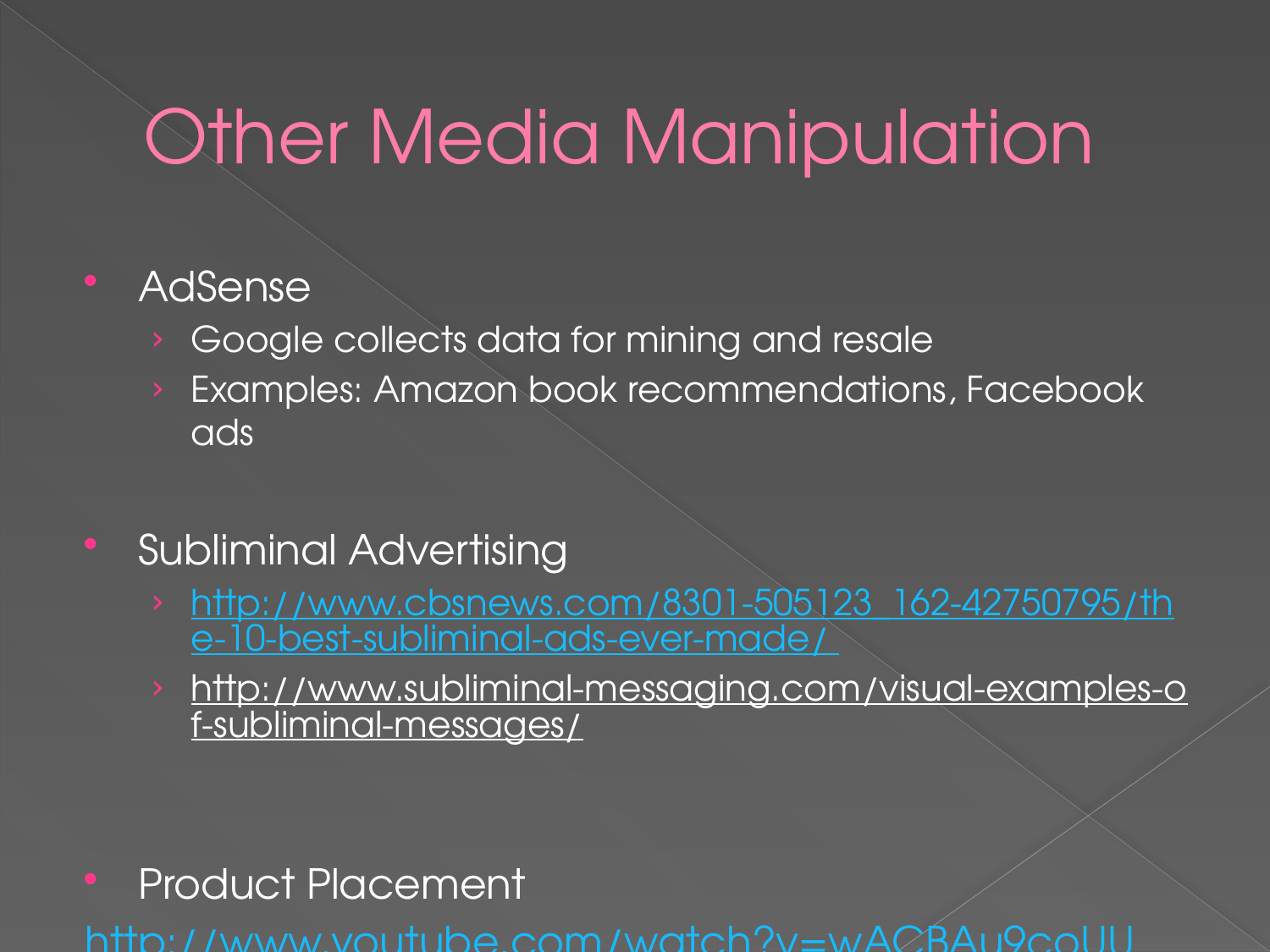

# Other Media Manipulation
AdSense
Google collects data for mining and resale
Examples: Amazon book recommendations, Facebook ads

Subliminal Advertising
http://www.cbsnews.com/8301-505123_162-42750795/the-10-best-subliminal-ads-ever-made/
http://www.subliminal-messaging.com/visual-examples-of-subliminal-messages/

Product Placement
http://www.youtube.com/watch?v=wACBAu9coUU